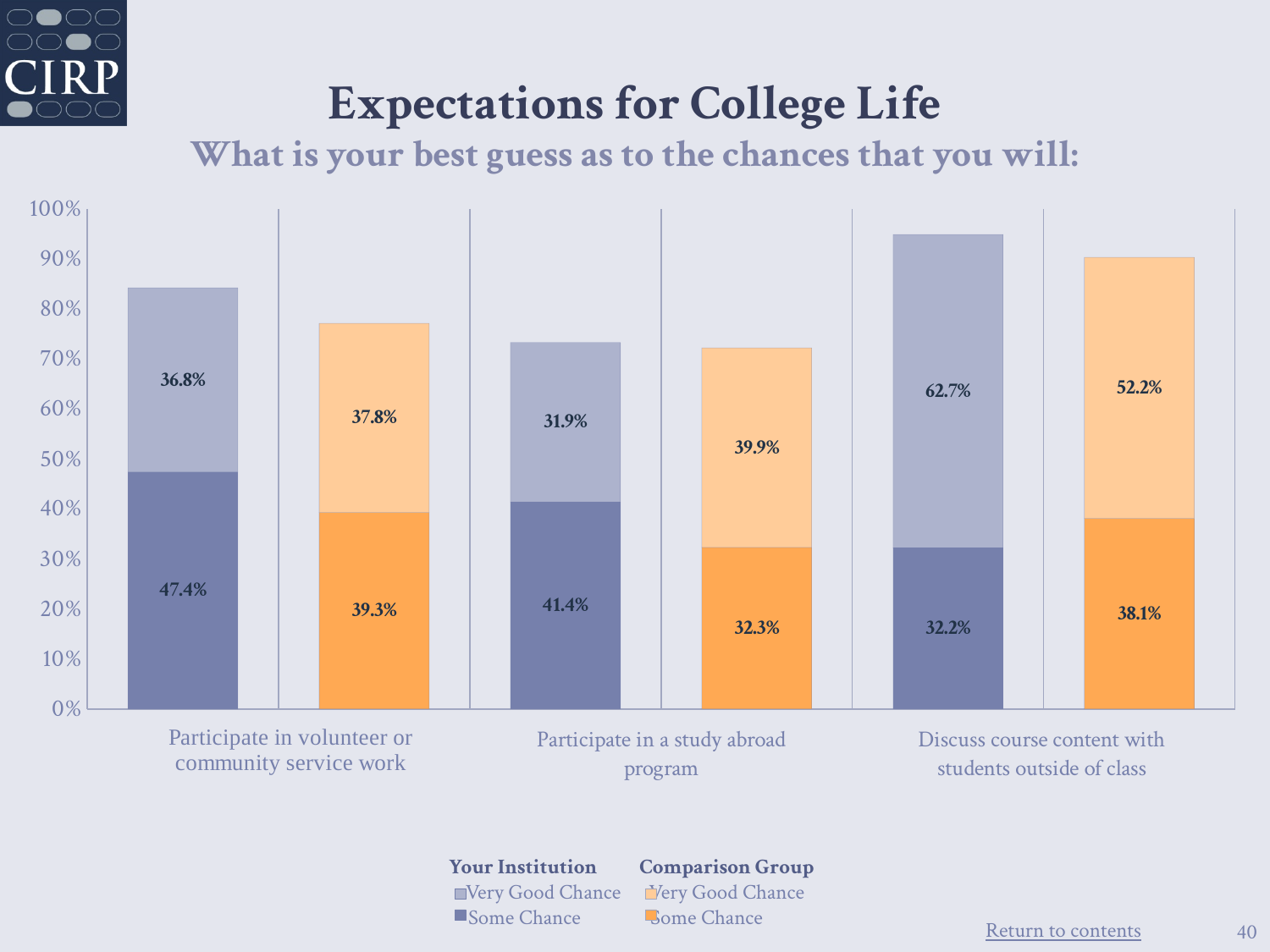

# Expectations for College Life What is your best guess as to the chances that you will:

### Chart

| Category | Some Chance | Very Good Chance |
|---|---|---|
| Your Institution | 0.474 | 0.368 |
| Comparison Group | 0.393 | 0.378 |
| Your Institution | 0.414 | 0.319 |
| Comparison Group | 0.323 | 0.399 |
| Your Institution | 0.322 | 0.627 |
| Comparison Group | 0.381 | 0.522 |
   Your Institution          Comparison Group
       Very Good Chance      Very Good Chance
       Some Chance               Some Chance
40